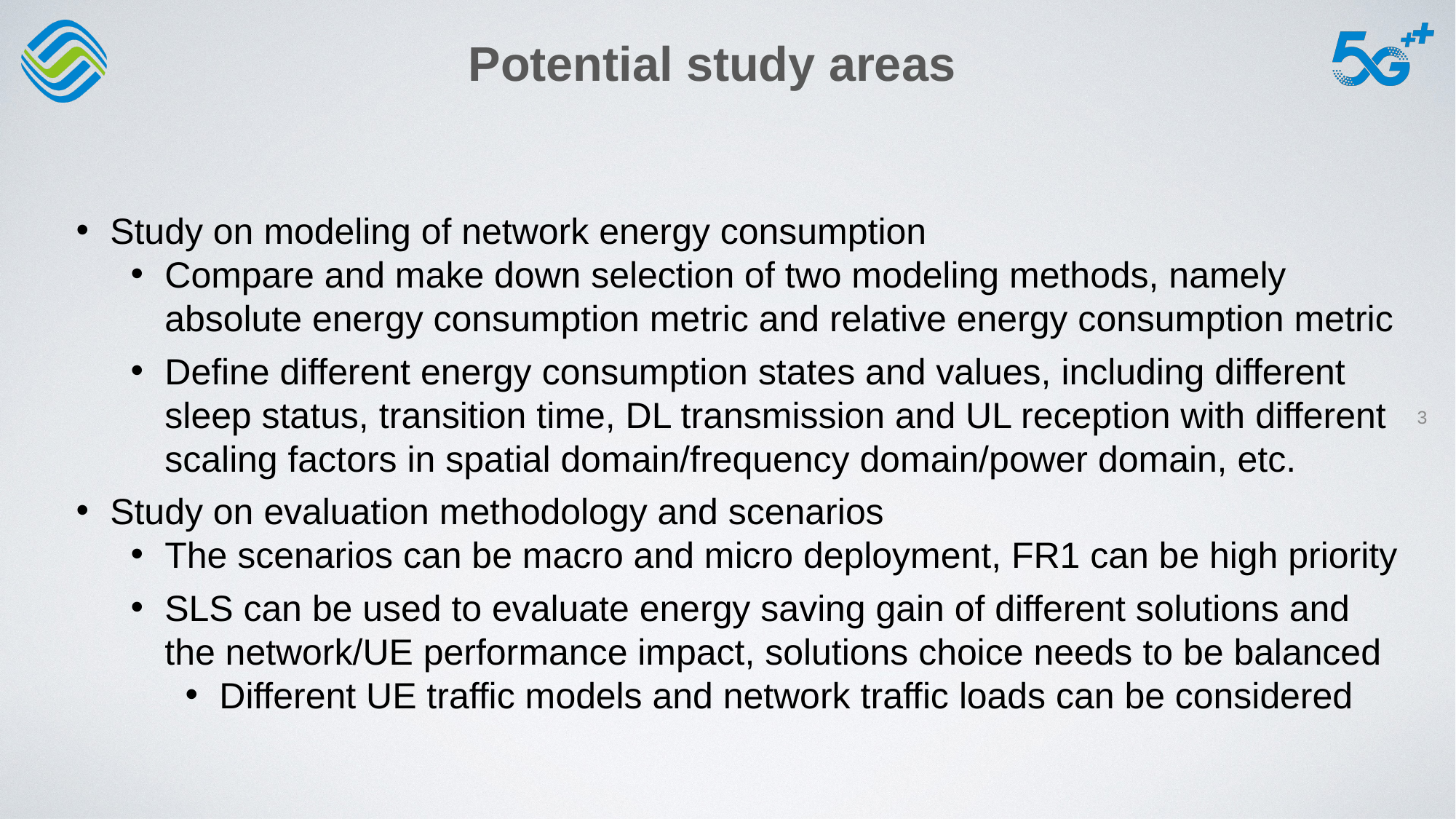

Potential study areas
Study on modeling of network energy consumption
Compare and make down selection of two modeling methods, namely absolute energy consumption metric and relative energy consumption metric
Define different energy consumption states and values, including different sleep status, transition time, DL transmission and UL reception with different scaling factors in spatial domain/frequency domain/power domain, etc.
Study on evaluation methodology and scenarios
The scenarios can be macro and micro deployment, FR1 can be high priority
SLS can be used to evaluate energy saving gain of different solutions and the network/UE performance impact, solutions choice needs to be balanced
Different UE traffic models and network traffic loads can be considered
3